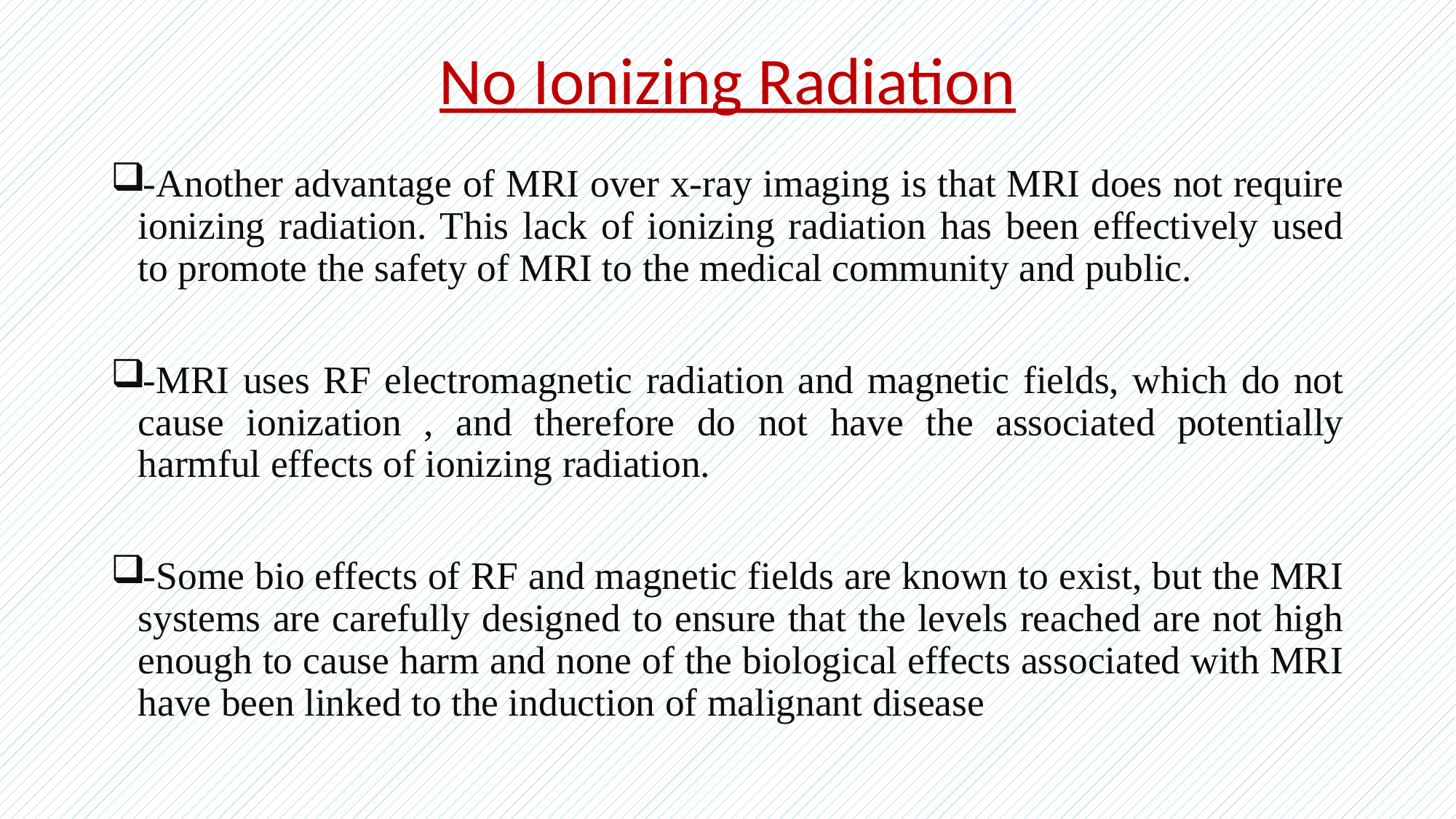

# No Ionizing Radiation
-Another advantage of MRI over x-ray imaging is that MRI does not require ionizing radiation. This lack of ionizing radiation has been effectively used to promote the safety of MRI to the medical community and public.

-MRI uses RF electromagnetic radiation and magnetic fields, which do not cause ionization , and therefore do not have the associated potentially harmful effects of ionizing radiation.

-Some bio effects of RF and magnetic fields are known to exist, but the MRI systems are carefully designed to ensure that the levels reached are not high enough to cause harm and none of the biological effects associated with MRI have been linked to the induction of malignant disease